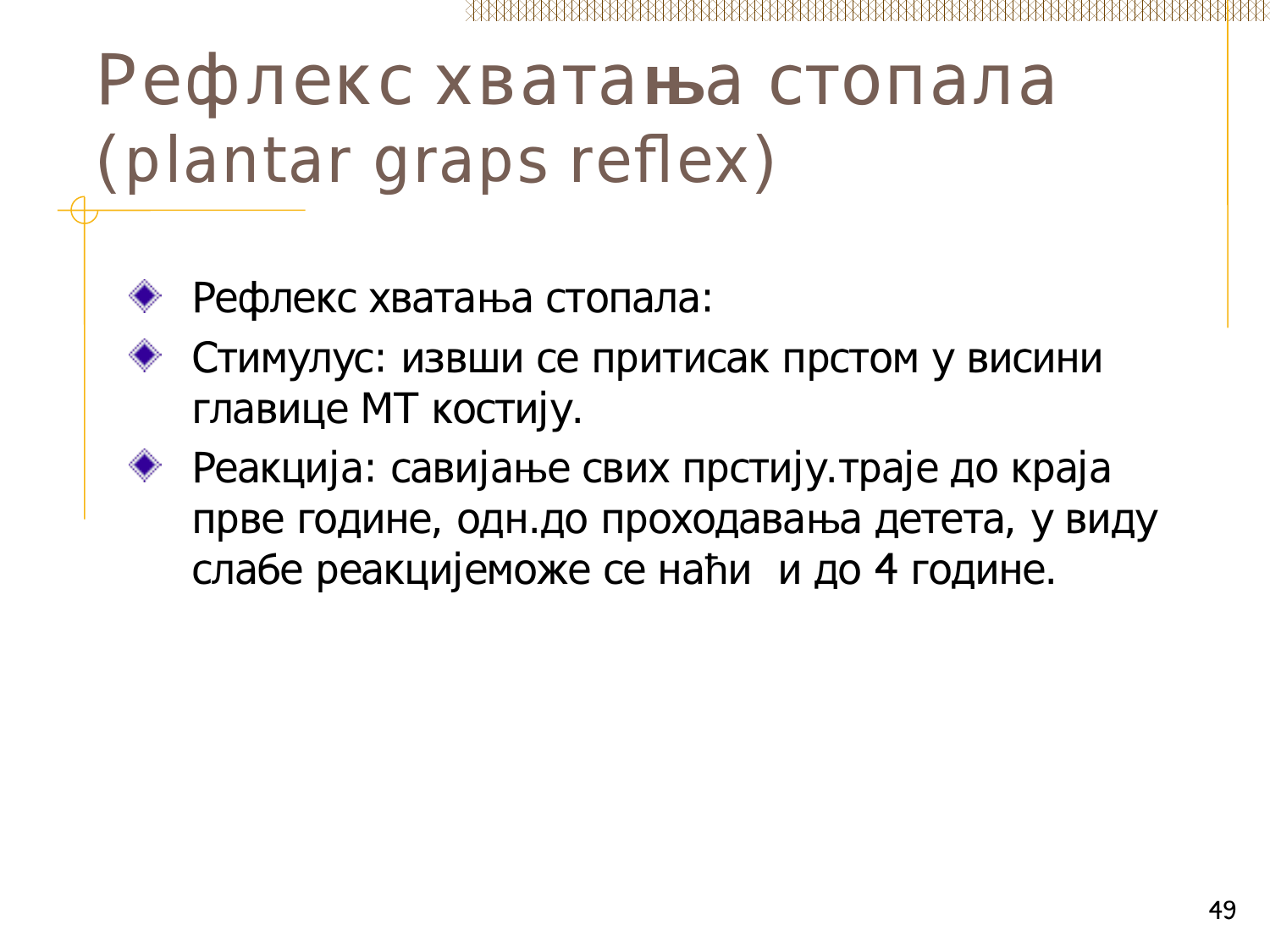

# Рефлекс хватања стопала (plantar graps reflex)
Рефлекс хватања стопала:
Стимулус: извши се притисак прстом у висини главице МТ костију.
Реакција: савијање свих прстију.траје до краја прве године, одн.до проходавања детета, у виду слабе реакцијеможе се наћи  и до 4 године.
49